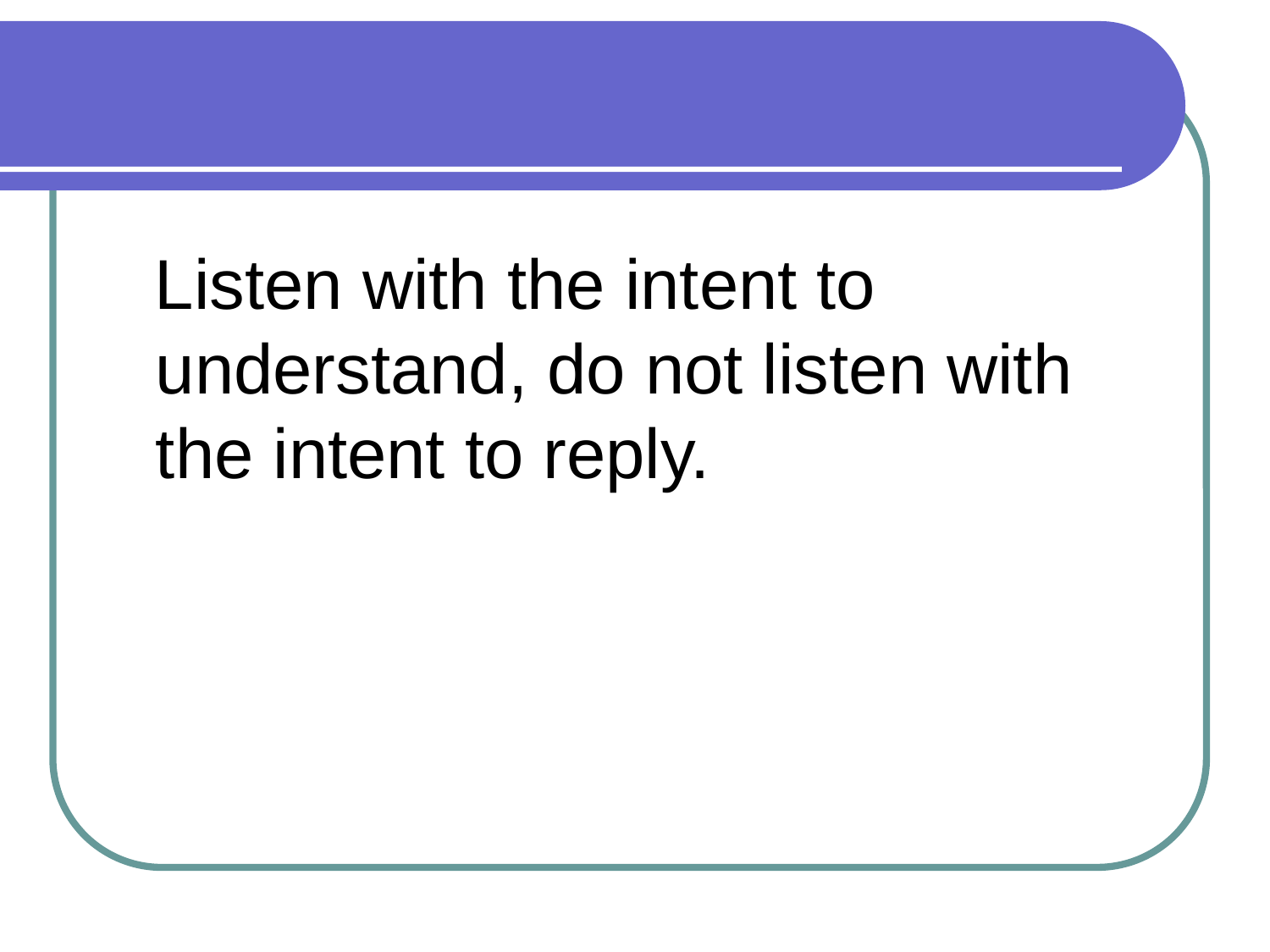

Listen with the intent to understand, do not listen with the intent to reply.